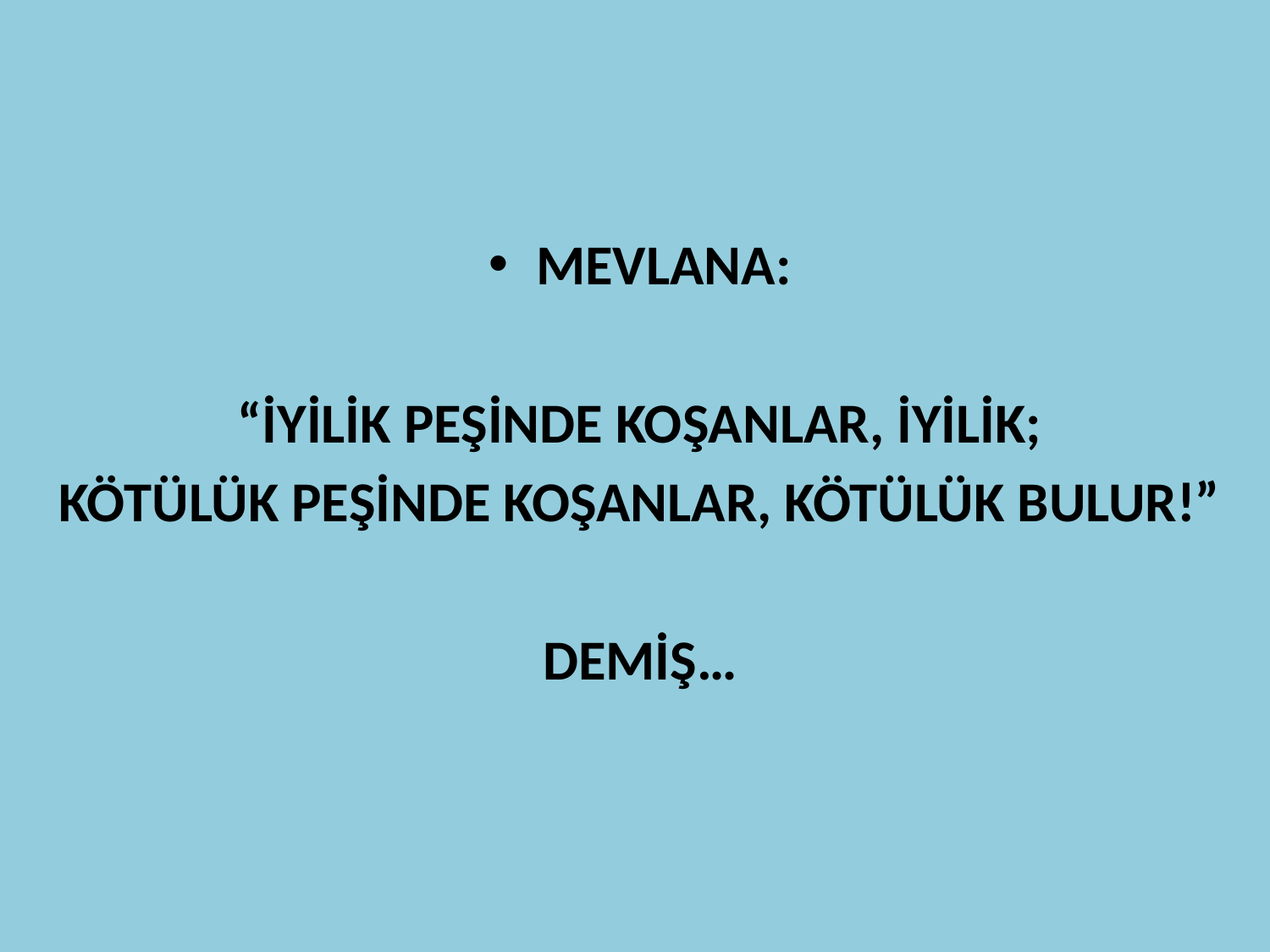

#
MEVLANA:

“İYİLİK PEŞİNDE KOŞANLAR, İYİLİK;
KÖTÜLÜK PEŞİNDE KOŞANLAR, KÖTÜLÜK BULUR!”

DEMİŞ…